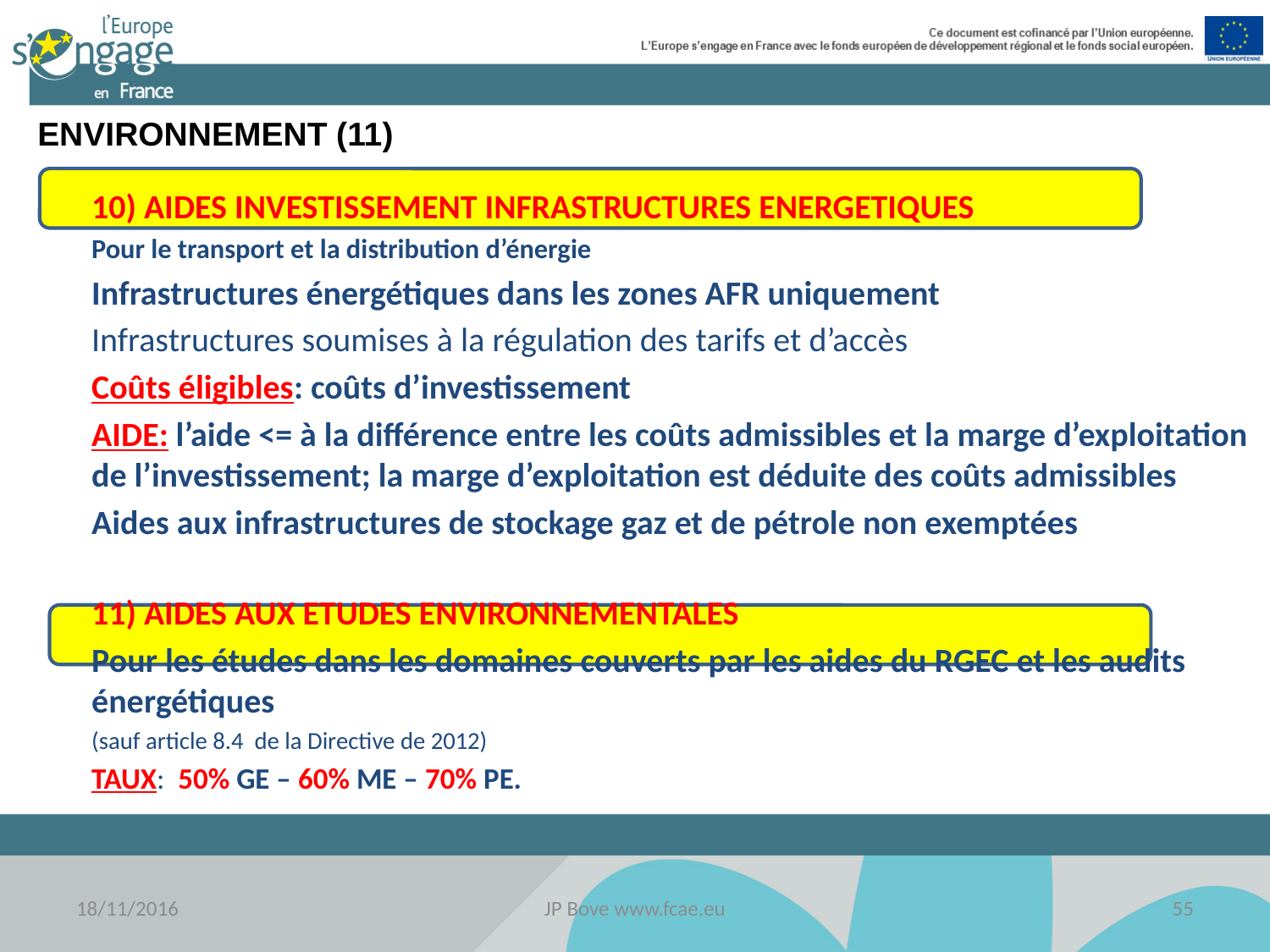

ENVIRONNEMENT (11)

10) AIDES INVESTISSEMENT INFRASTRUCTURES ENERGETIQUES
Pour le transport et la distribution d’énergie
Infrastructures énergétiques dans les zones AFR uniquement
Infrastructures soumises à la régulation des tarifs et d’accès
Coûts éligibles: coûts d’investissement
AIDE: l’aide <= à la différence entre les coûts admissibles et la marge d’exploitation de l’investissement; la marge d’exploitation est déduite des coûts admissibles
Aides aux infrastructures de stockage gaz et de pétrole non exemptées

11) AIDES AUX ETUDES ENVIRONNEMENTALES
Pour les études dans les domaines couverts par les aides du RGEC et les audits énergétiques
(sauf article 8.4  de la Directive de 2012)
TAUX:  50% GE – 60% ME – 70% PE.

18/11/2016
JP Bove www.fcae.eu
55